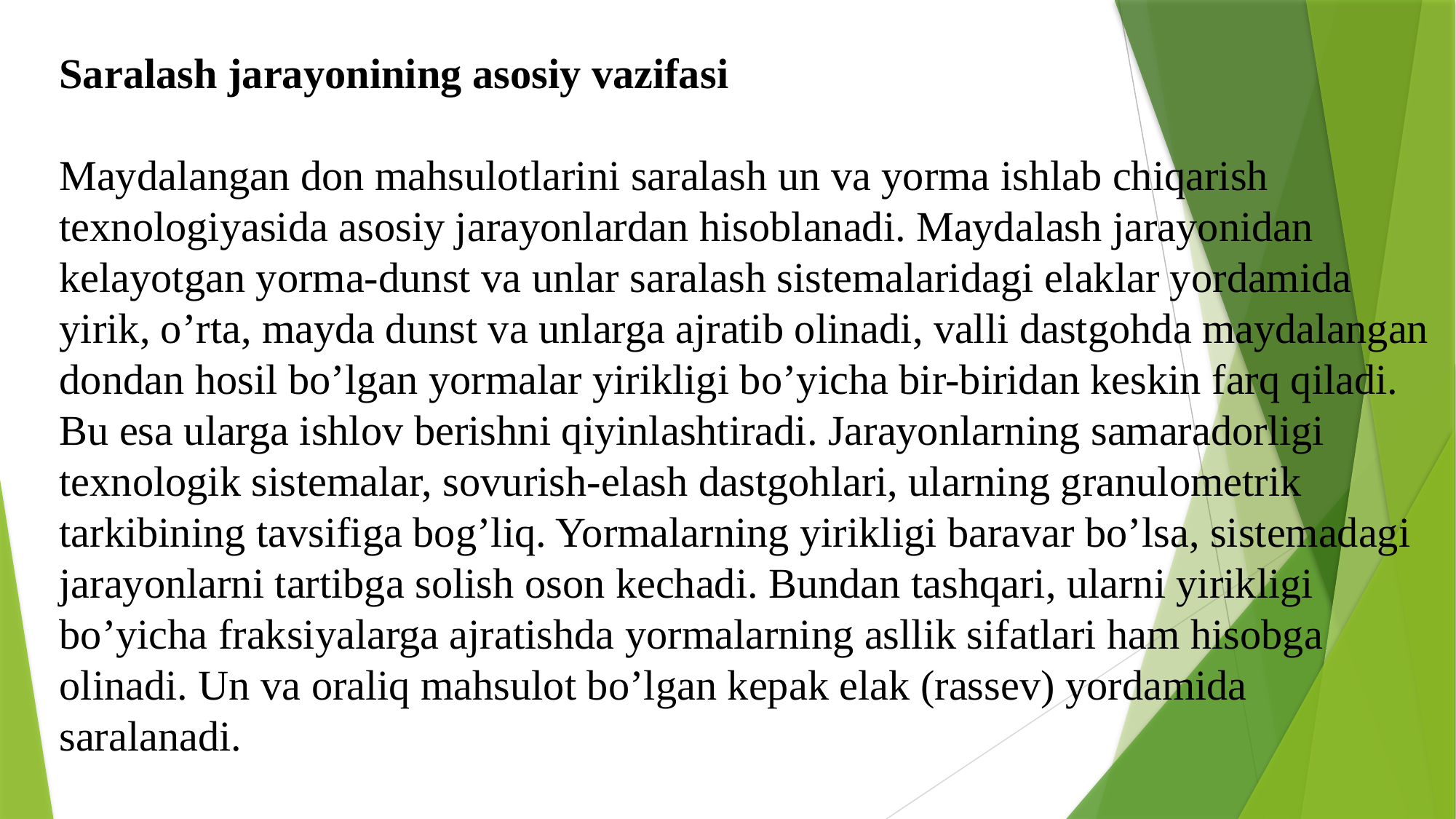

# Saralash jarayonining asosiy vazifasi Maydalangan don mahsulotlarini saralash un va yorma ishlab chiqarish texnologiyasida asosiy jarayonlardan hisoblanadi. Maydalash jarayonidan kelayotgan yorma-dunst va unlar saralash sistemalaridagi elaklar yordamida yirik, o’rta, mayda dunst va unlarga ajratib olinadi, valli dastgohda maydalangan dondan hosil bo’lgan yormalar yirikligi bo’yicha bir-biridan keskin farq qiladi. Bu esa ularga ishlov berishni qiyinlashtiradi. Jarayonlarning samaradorligi texnologik sistemalar, sovurish-elash dastgohlari, ularning granulometrik tarkibining tavsifiga bog’liq. Yormalarning yirikligi baravar bo’lsa, sistemadagi jarayonlarni tartibga solish oson kechadi. Bundan tashqari, ularni yirikligi bo’yicha fraksiyalarga ajratishda yormalarning asllik sifatlari ham hisobga olinadi. Un va oraliq mahsulot bo’lgan kepak elak (rassev) yordamida saralanadi.